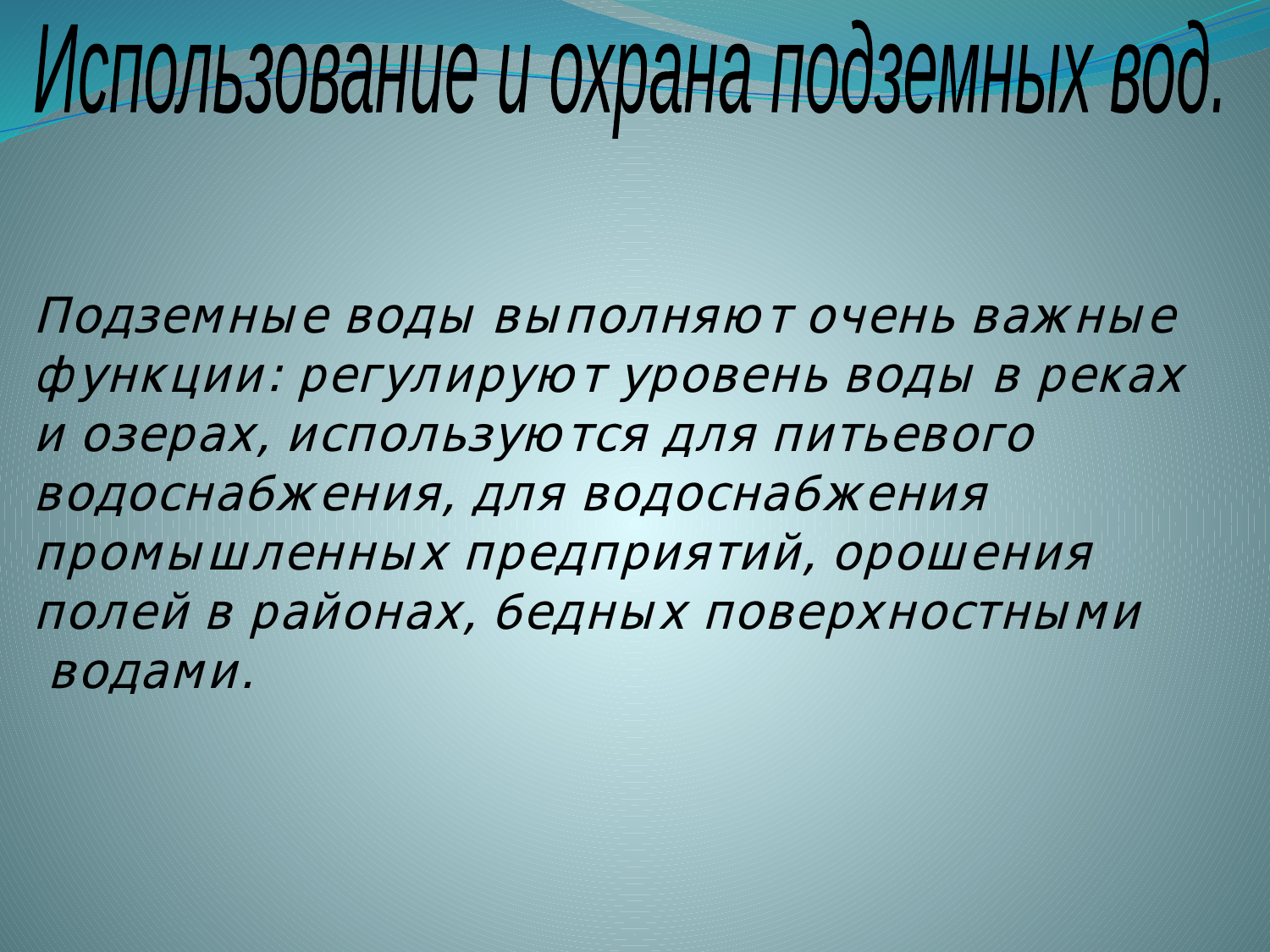

Использование и охрана подземных вод.
Подземные воды выполняют очень важные функции: регулируют уровень воды в реках и озерах, используются для питьевого водоснабжения, для водоснабжения промышленных предприятий, орошения полей в районах, бедных поверхностными
 водами.